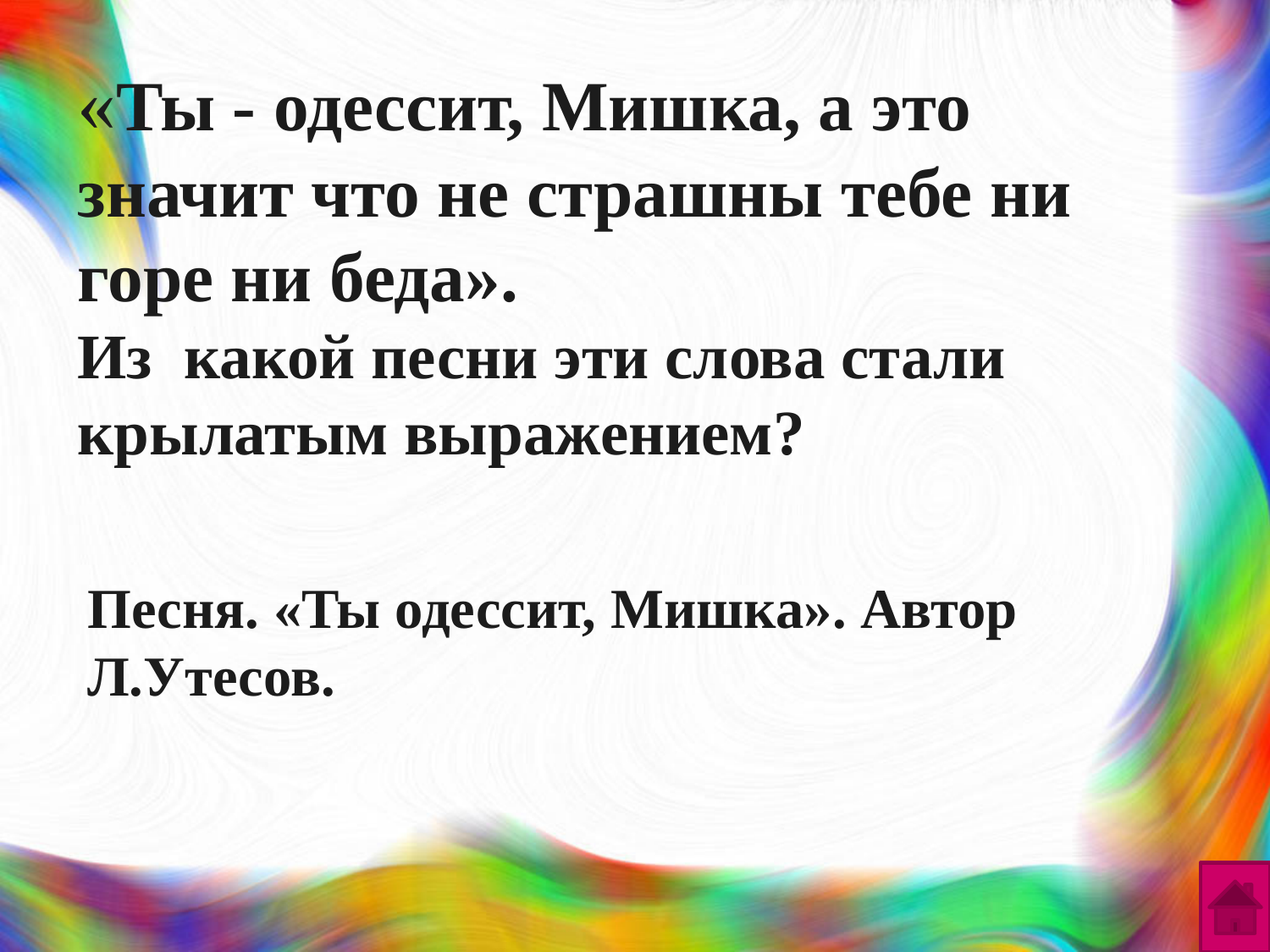

# «Ты - одессит, Мишка, а это значит что не страшны тебе ни горе ни беда». Из  какой песни эти слова стали крылатым выражением?
Песня. «Ты одессит, Мишка». Автор Л.Утесов.